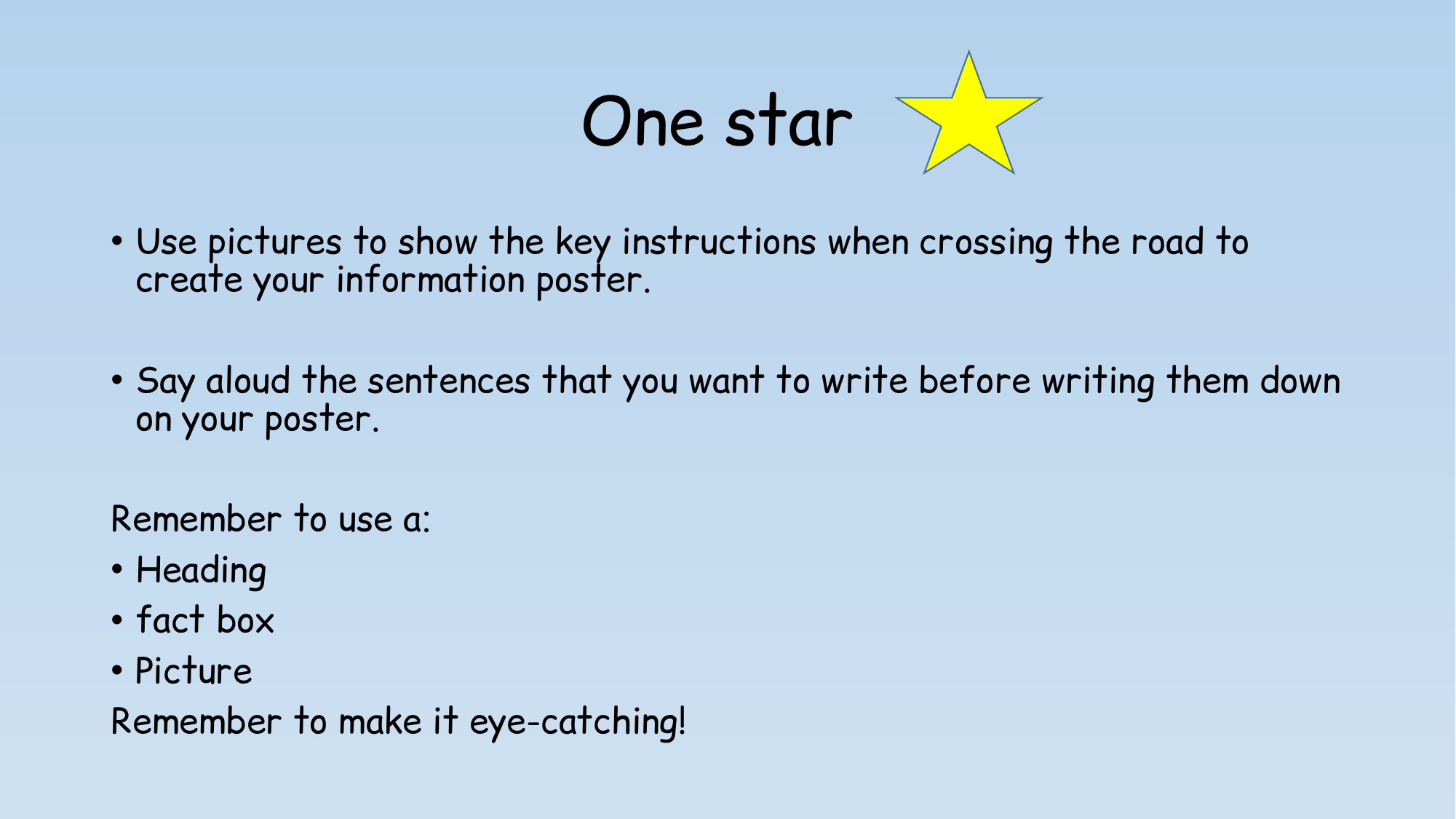

# One star

Use pictures to show the key instructions when crossing the road to create your information poster.

Say aloud the sentences that you want to write before writing them down on your poster.

Remember to use a:
Heading
fact box
Picture
Remember to make it eye-catching!